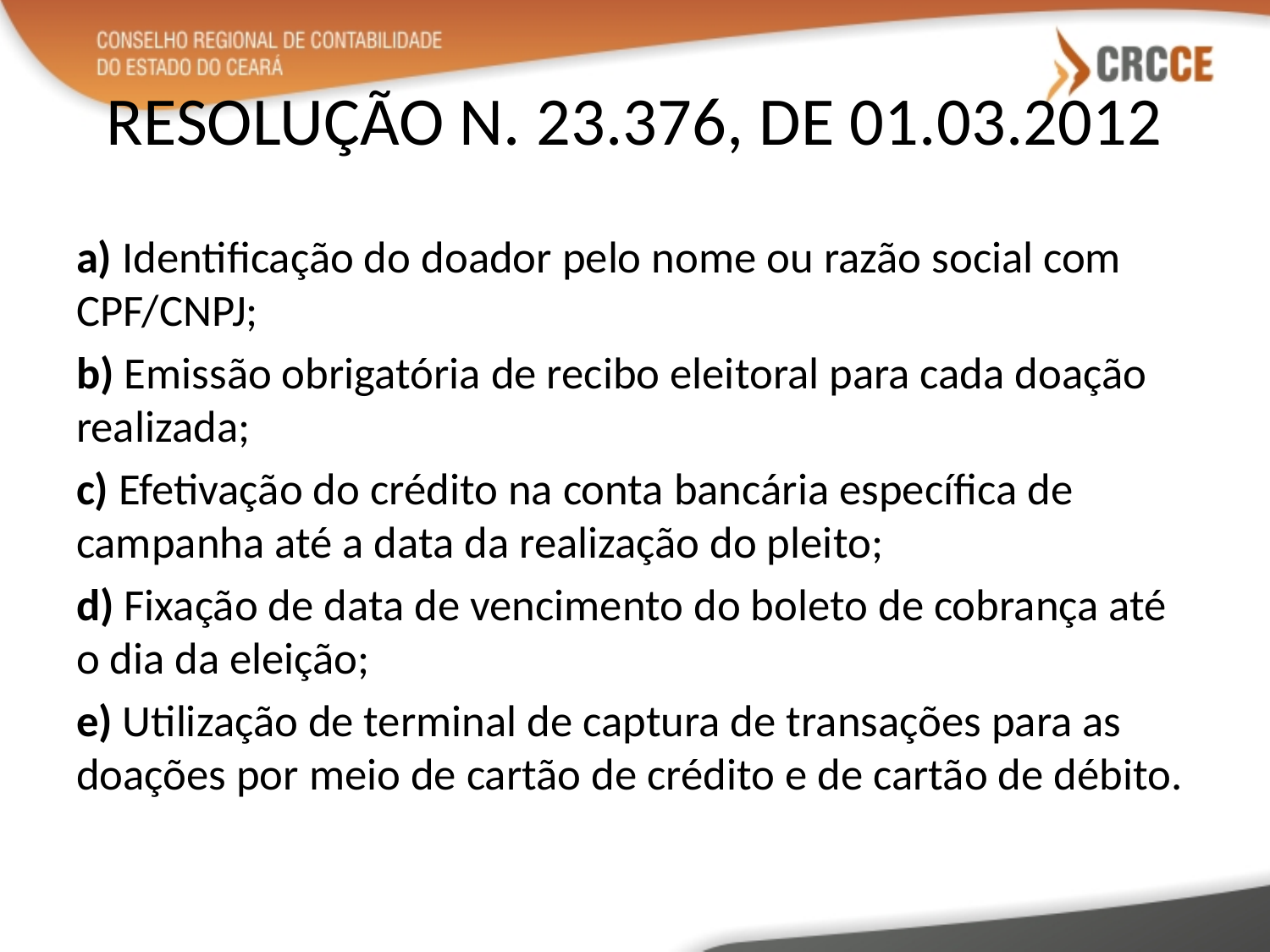

# RESOLUÇÃO N. 23.376, DE 01.03.2012
a) Identificação do doador pelo nome ou razão social com CPF/CNPJ;
b) Emissão obrigatória de recibo eleitoral para cada doação realizada;
c) Efetivação do crédito na conta bancária específica de campanha até a data da realização do pleito;
d) Fixação de data de vencimento do boleto de cobrança até o dia da eleição;
e) Utilização de terminal de captura de transações para as doações por meio de cartão de crédito e de cartão de débito.